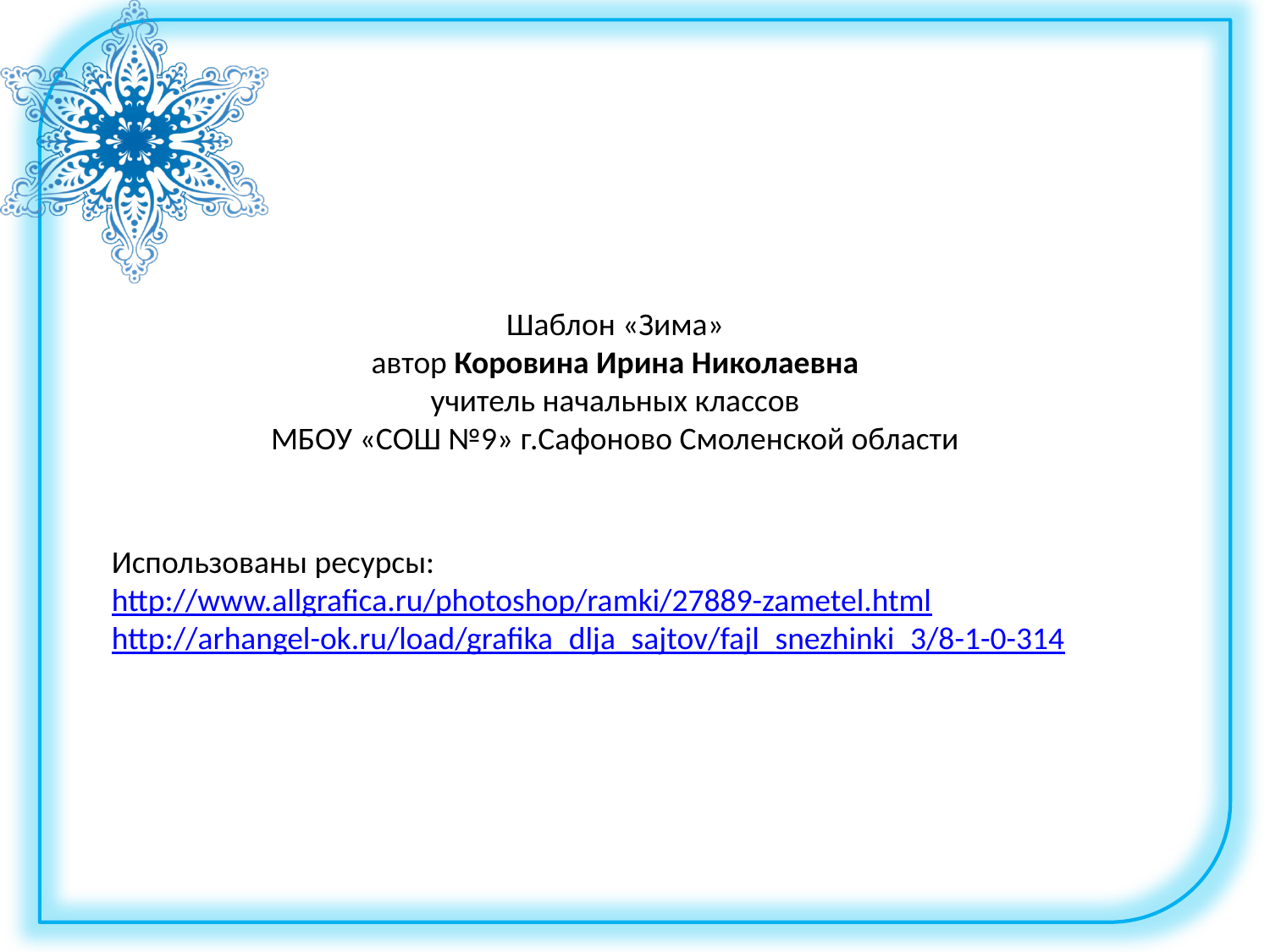

Шаблон «Зима»
автор Коровина Ирина Николаевна
учитель начальных классов
МБОУ «СОШ №9» г.Сафоново Смоленской области
Использованы ресурсы:
http://www.allgrafica.ru/photoshop/ramki/27889-zametel.html
http://arhangel-ok.ru/load/grafika_dlja_sajtov/fajl_snezhinki_3/8-1-0-314